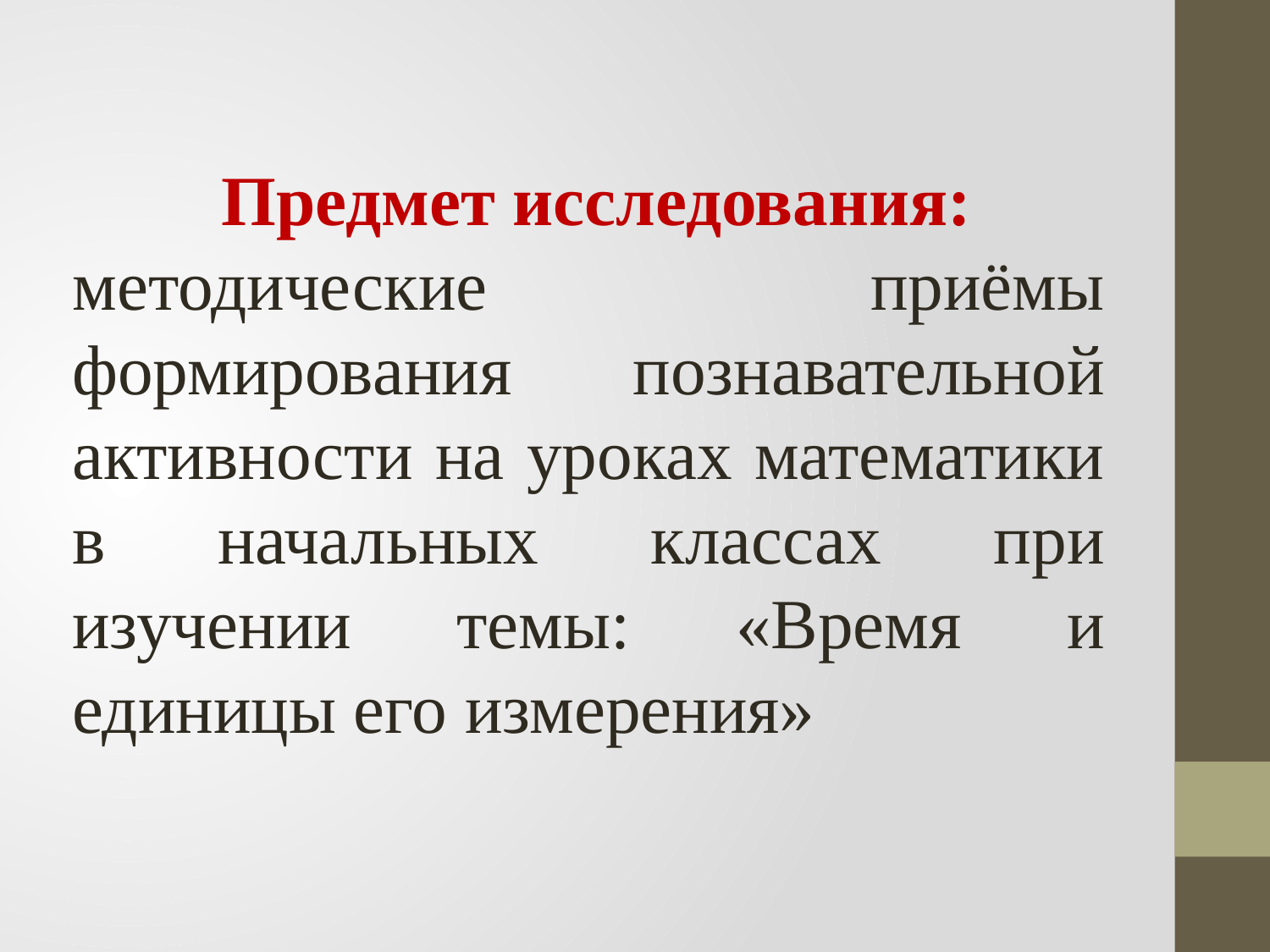

Предмет исследования:
методические приёмы формирования познавательной активности на уроках математики в начальных классах при изучении темы: «Время и единицы его измерения»